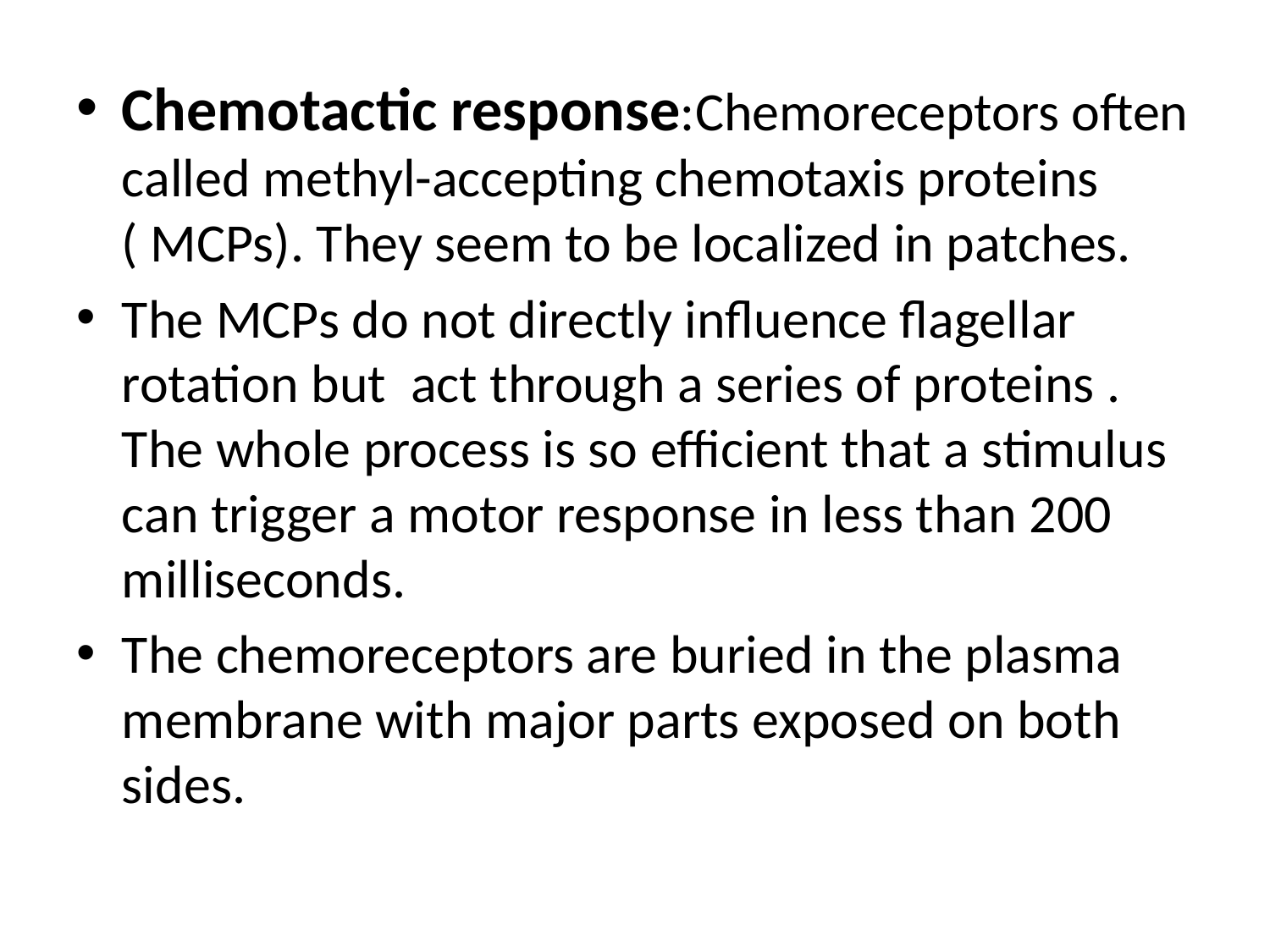

Chemotactic response:Chemoreceptors often called methyl-accepting chemotaxis proteins ( MCPs). They seem to be localized in patches.
The MCPs do not directly influence flagellar rotation but  act through a series of proteins . The whole process is so efficient that a stimulus can trigger a motor response in less than 200 milliseconds.
The chemoreceptors are buried in the plasma membrane with major parts exposed on both sides.